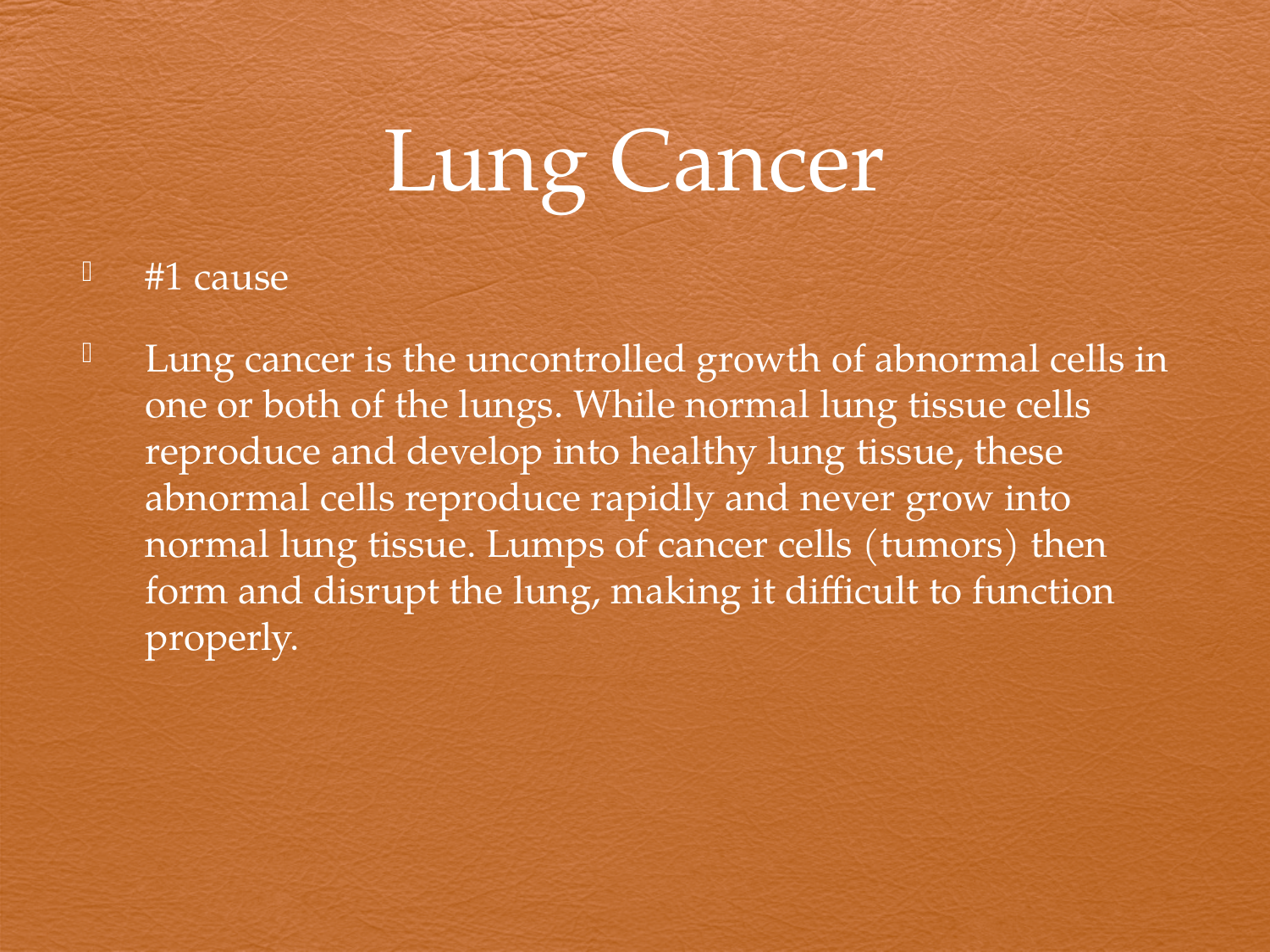

Lung Cancer
#1 cause
Lung cancer is the uncontrolled growth of abnormal cells in one or both of the lungs. While normal lung tissue cells reproduce and develop into healthy lung tissue, these abnormal cells reproduce rapidly and never grow into normal lung tissue. Lumps of cancer cells (tumors) then form and disrupt the lung, making it difficult to function properly.